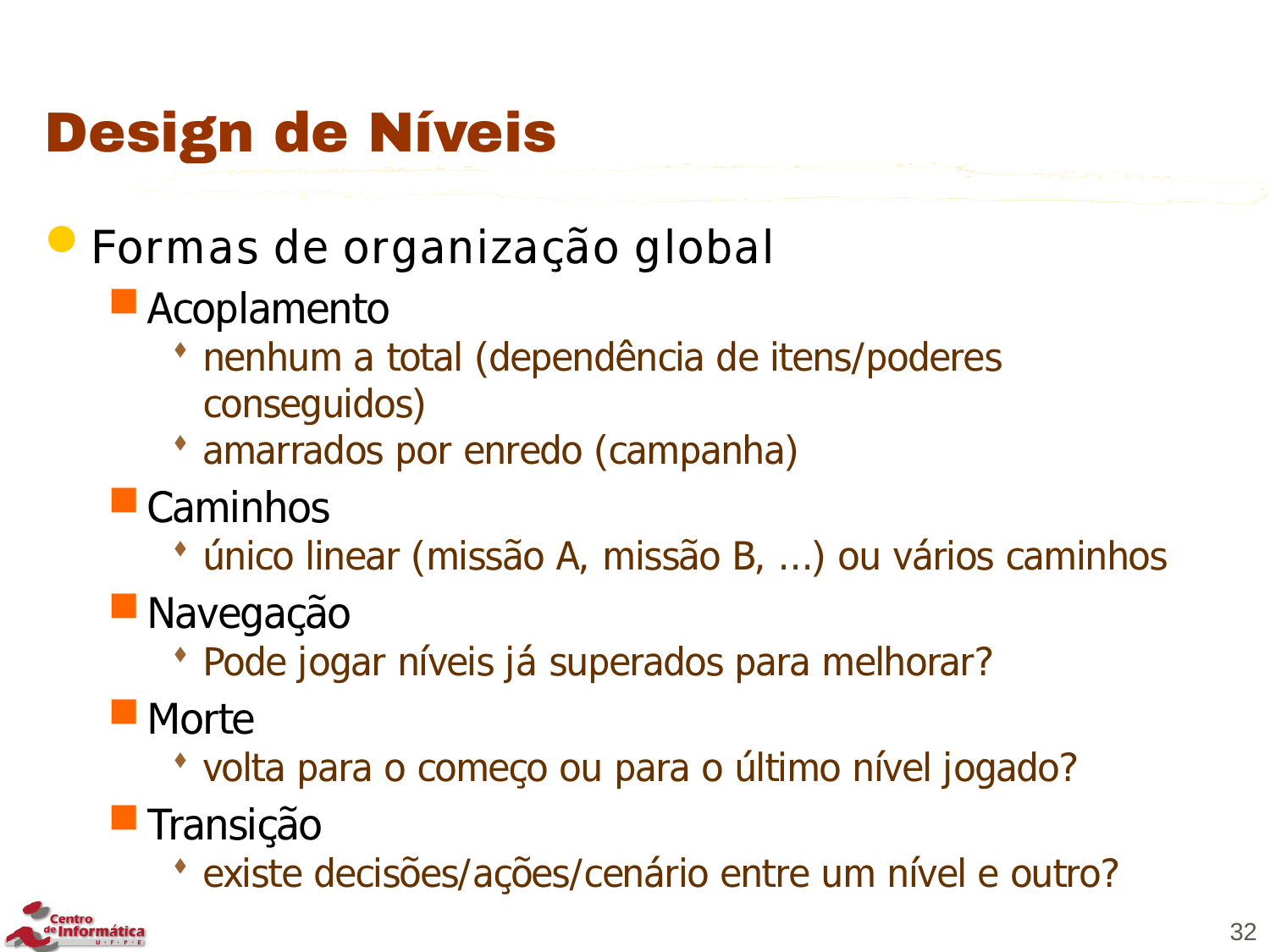

# Design de Níveis
Formas de organização global
Acoplamento
nenhum a total (dependência de itens/poderes conseguidos)
amarrados por enredo (campanha)
Caminhos
único linear (missão A, missão B, ...) ou vários caminhos
Navegação
Pode jogar níveis já superados para melhorar?
Morte
volta para o começo ou para o último nível jogado?
Transição
existe decisões/ações/cenário entre um nível e outro?
32